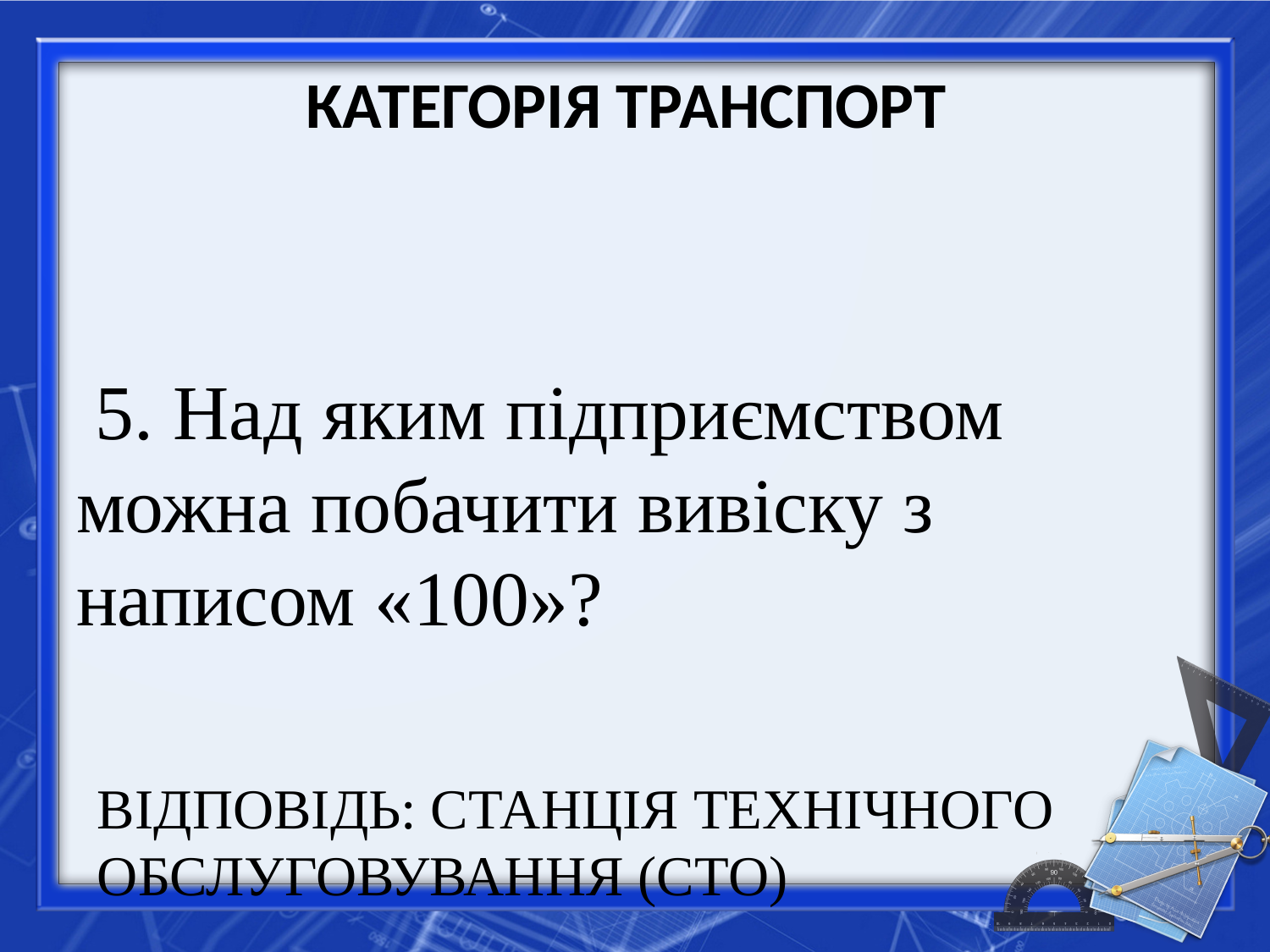

# КАТЕГОРІЯ ТРАНСПОРТ
 5. Над яким підприємством можна побачити вивіску з написом «100»?
ВІДПОВІДЬ: СТАНЦІЯ ТЕХНІЧНОГО ОБСЛУГОВУВАННЯ (СТО)